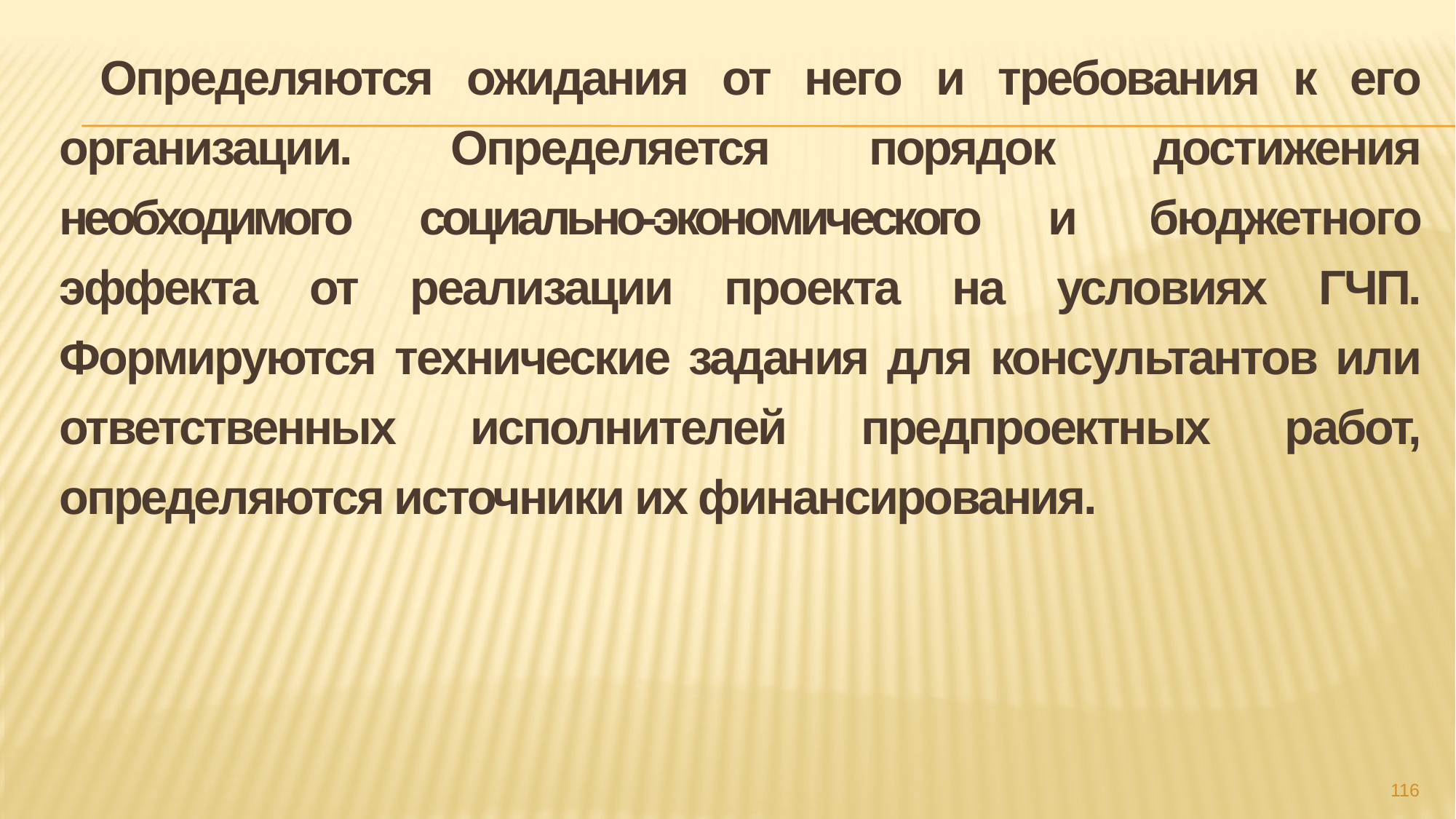

Определяются ожидания от него и требования к его организации. Определяется порядок достижения необходимого социально-экономического и бюджетного эффекта от реализации проекта на условиях ГЧП. Формируются технические задания для консультантов или ответственных исполнителей предпроектных работ, определяются источники их финансирования.
#
116